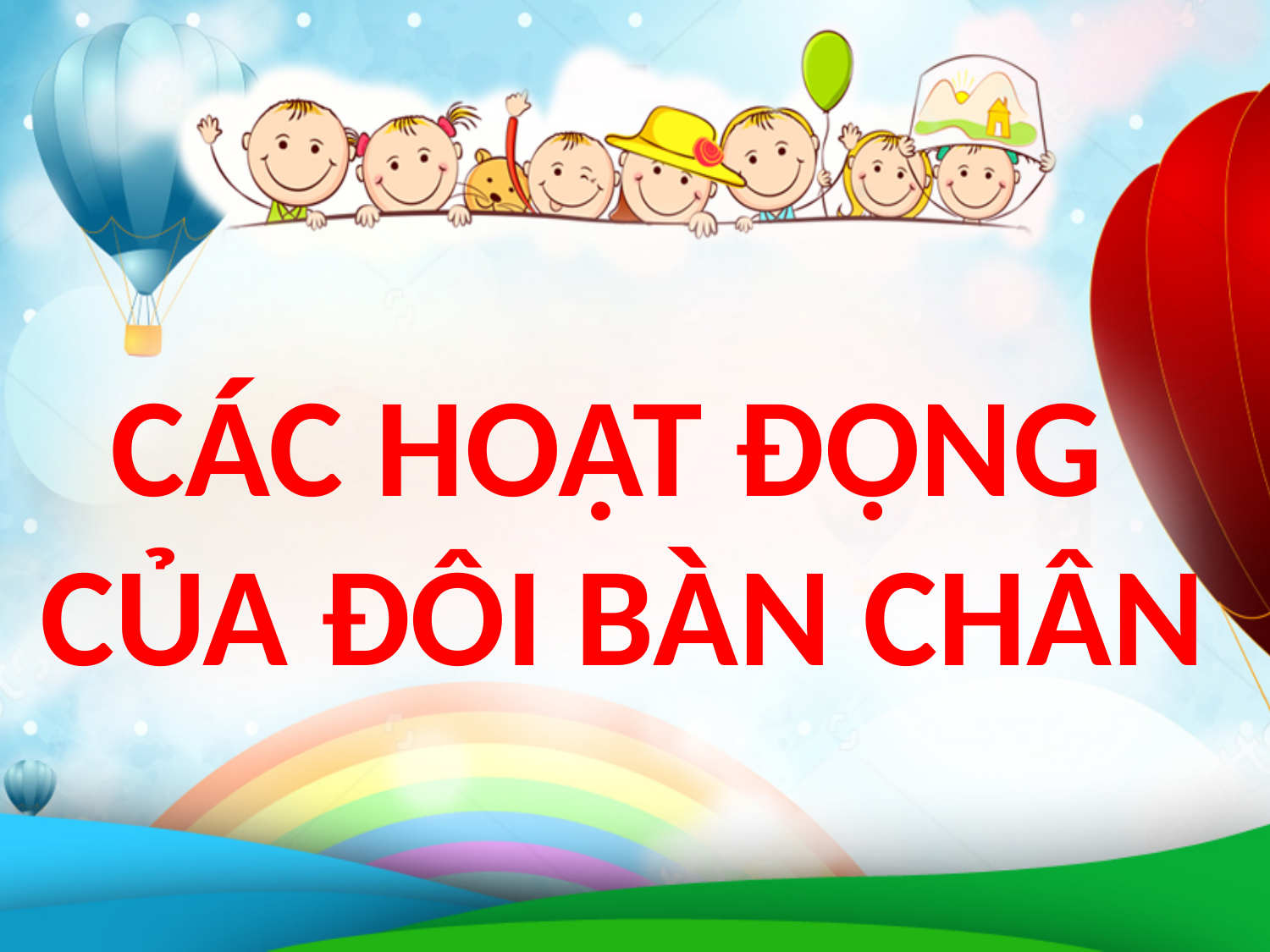

CÁC HOẠT ĐỘNG
CỦA ĐÔI BÀN CHÂN